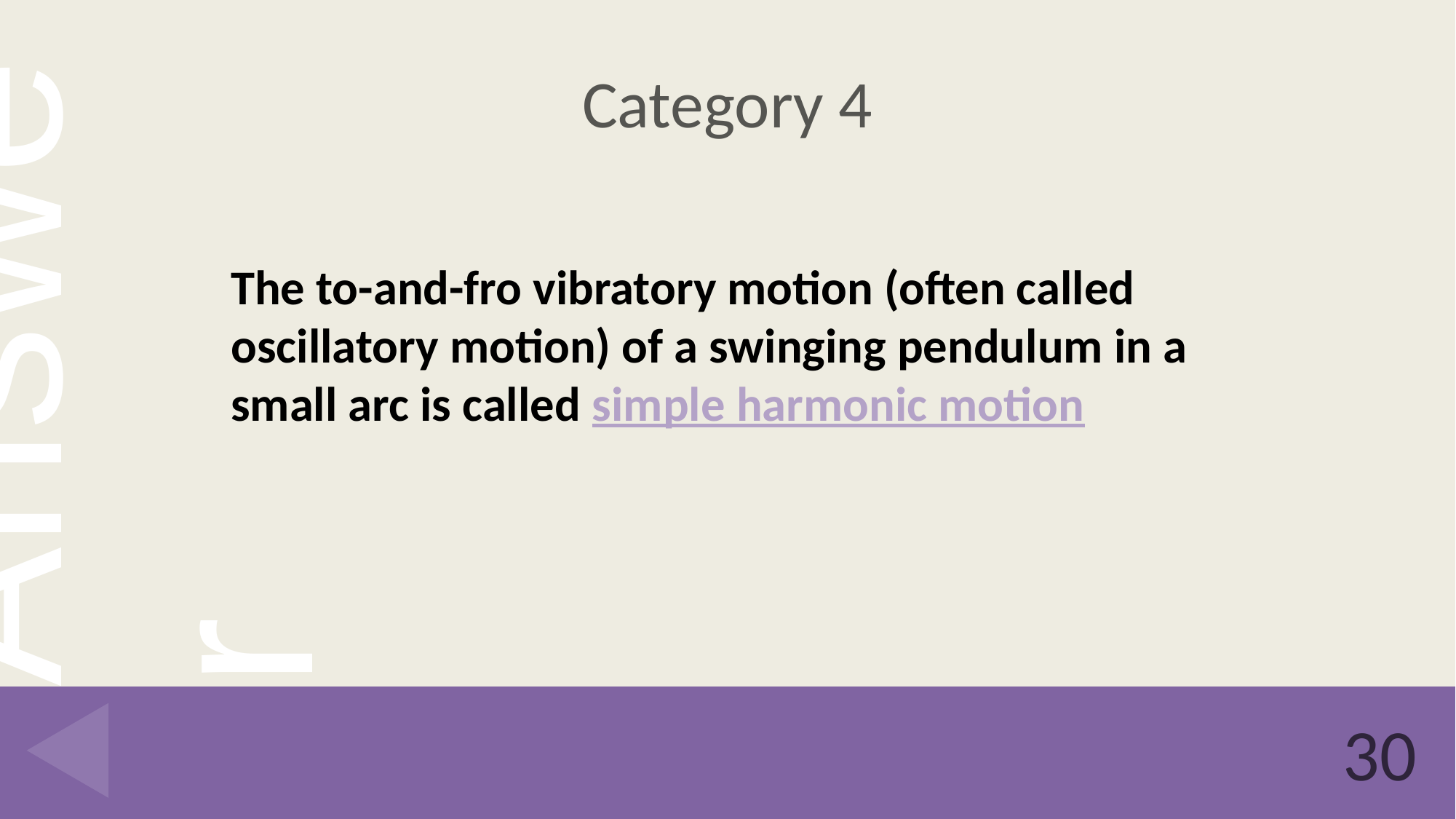

# Category 4
The to-and-fro vibratory motion (often called oscillatory motion) of a swinging pendulum in a small arc is called simple harmonic motion
30